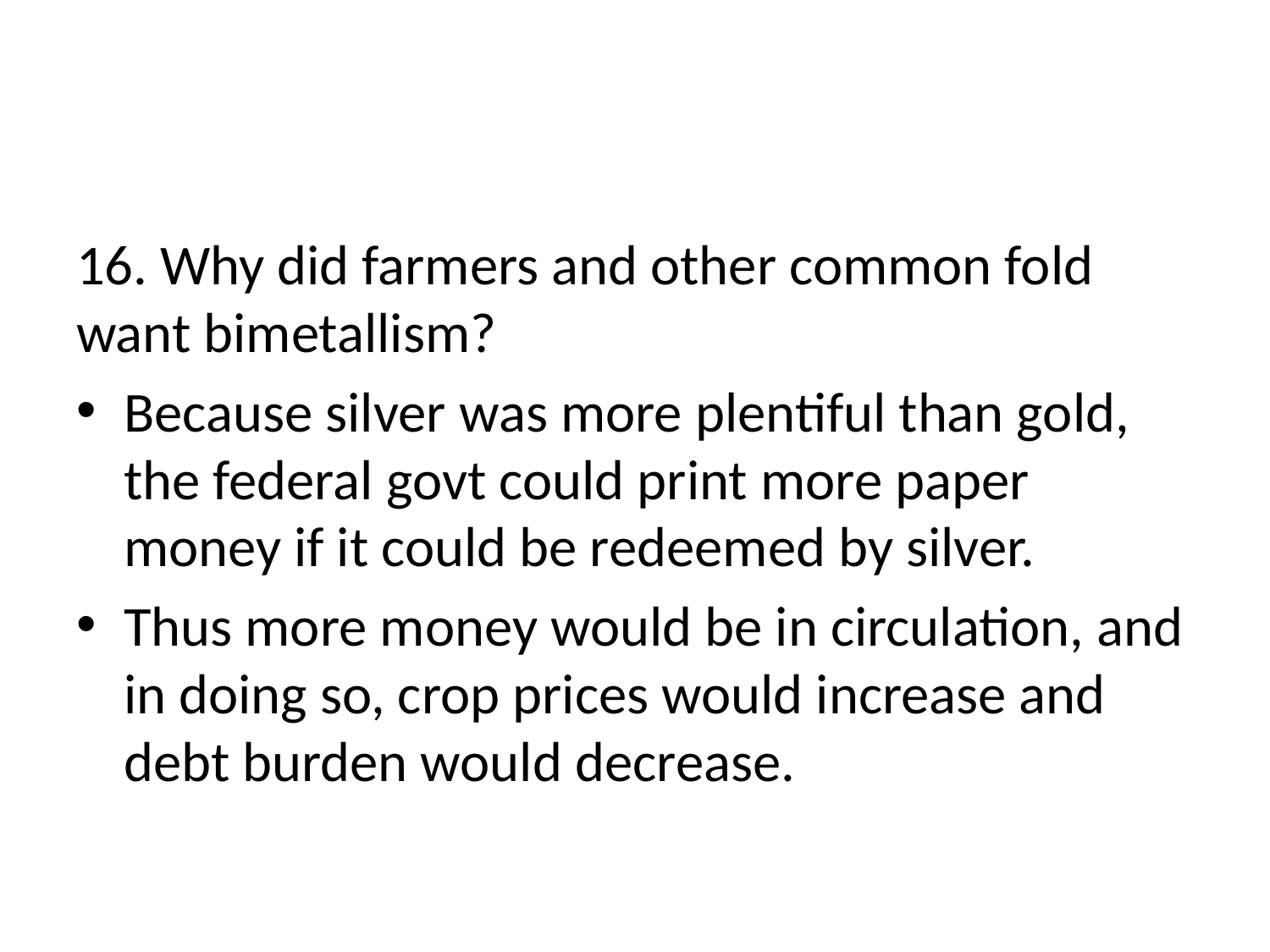

#
16. Why did farmers and other common fold want bimetallism?
Because silver was more plentiful than gold, the federal govt could print more paper money if it could be redeemed by silver.
Thus more money would be in circulation, and in doing so, crop prices would increase and debt burden would decrease.